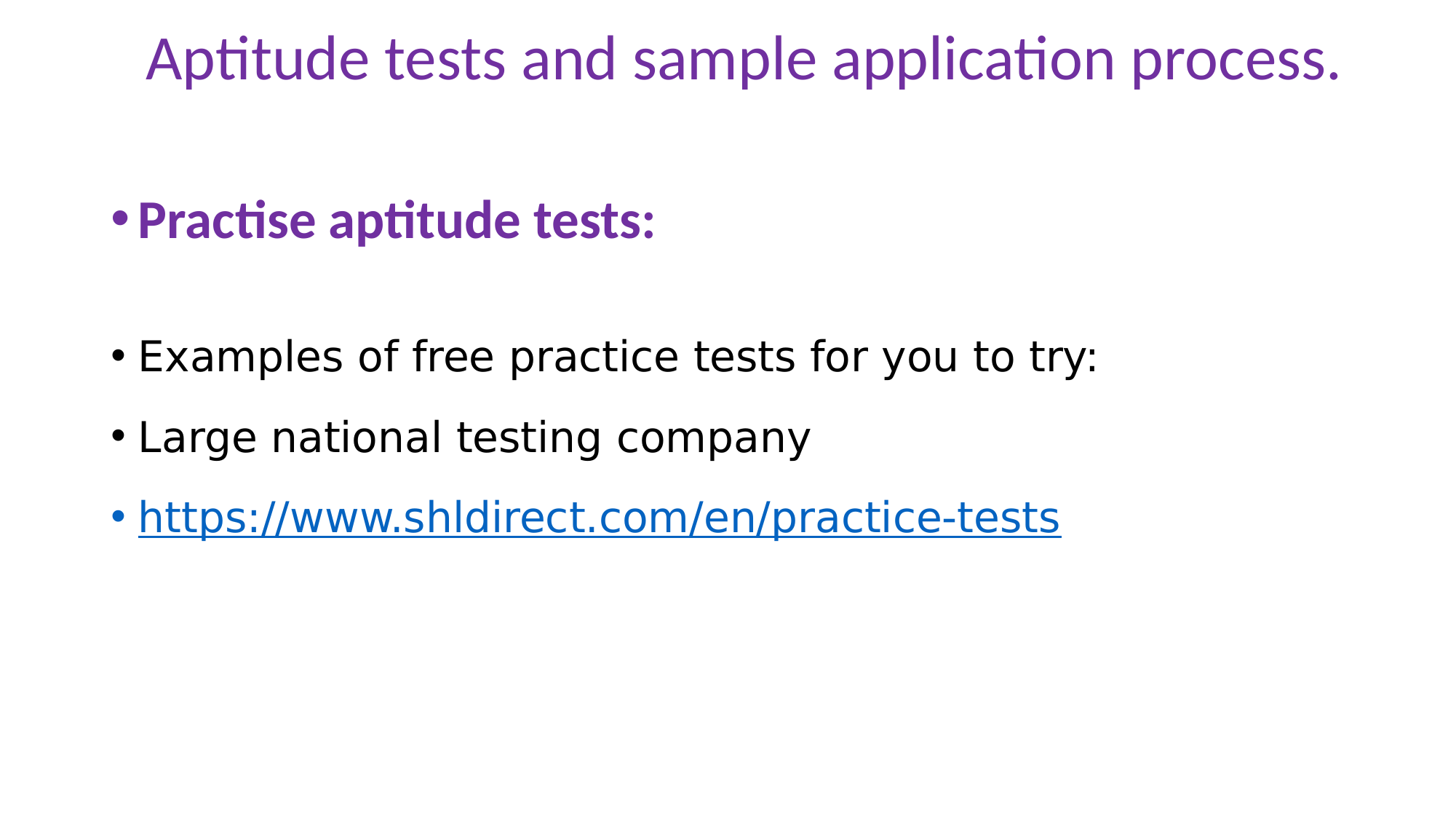

# Aptitude tests and sample application process.

Practise aptitude tests:

Examples of free practice tests for you to try:
Large national testing company
https://www.shldirect.com/en/practice-tests